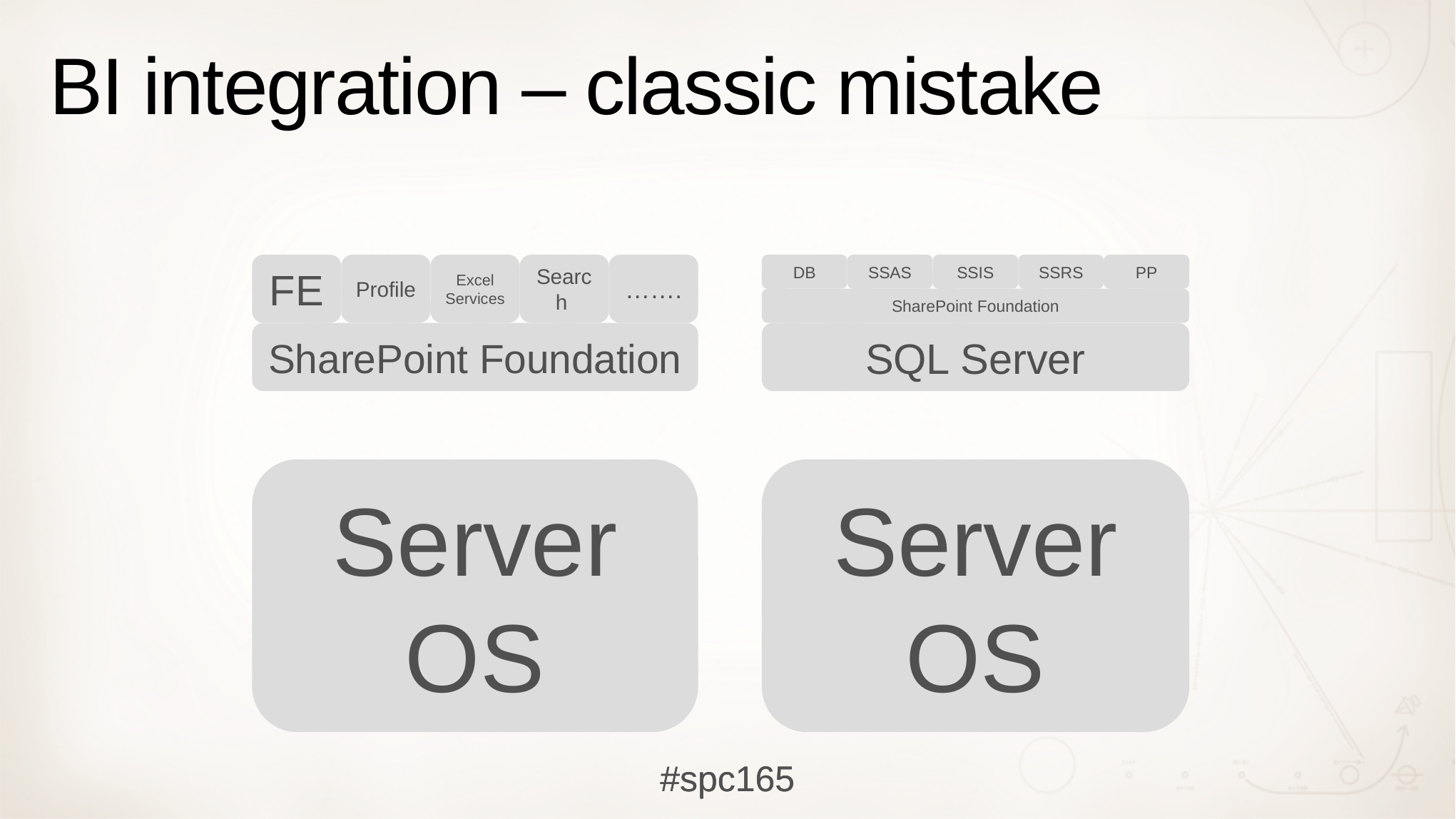

# BI integration – classic mistake
Server OS
SharePoint Foundation
FE
Profile
Excel Services
Search
…….
Server OS
SQL Server
DB
SSAS
SSRS
SSIS
SharePoint Foundation
PP